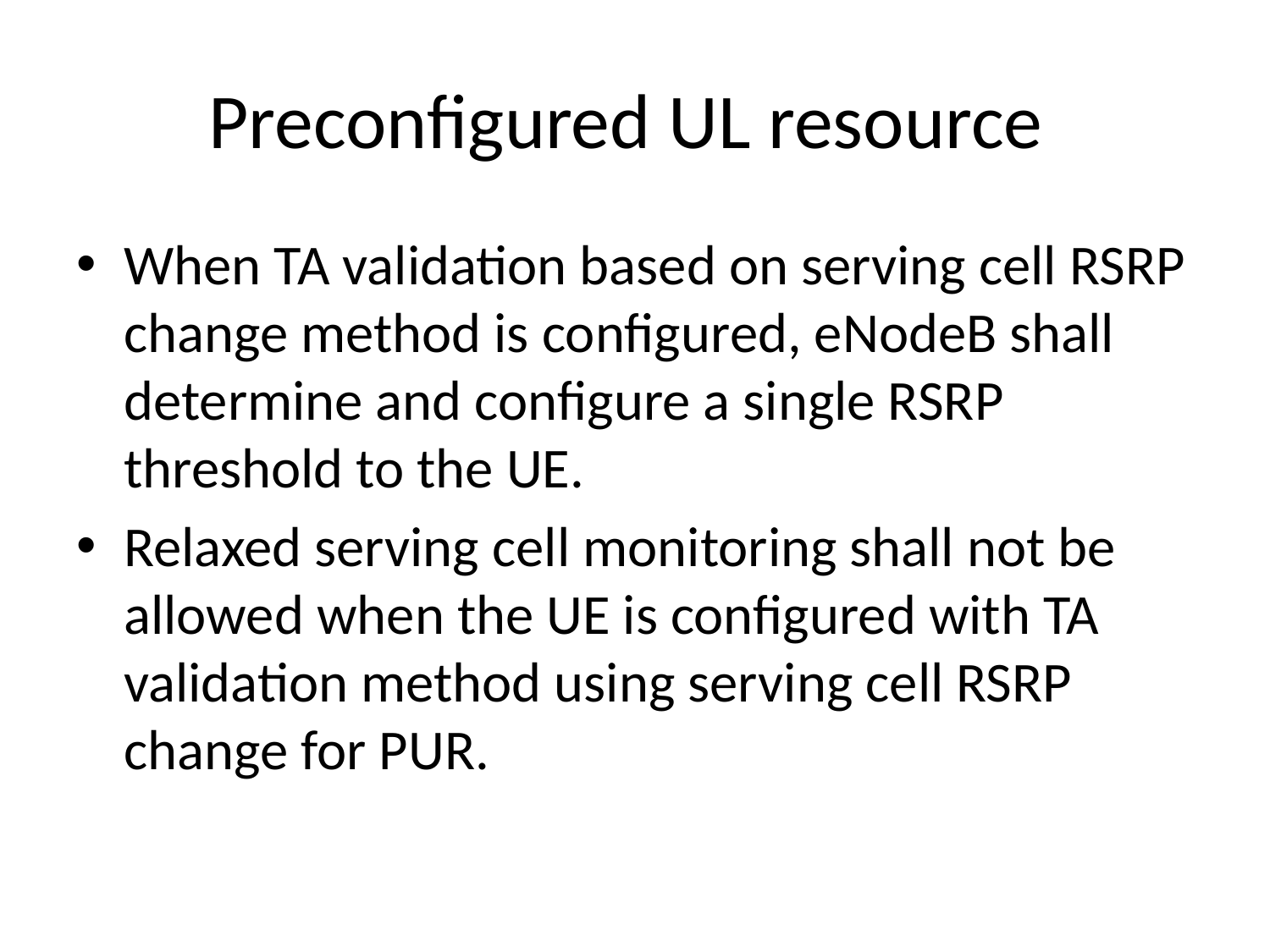

# Preconfigured UL resource
When TA validation based on serving cell RSRP change method is configured, eNodeB shall determine and configure a single RSRP threshold to the UE.
Relaxed serving cell monitoring shall not be allowed when the UE is configured with TA validation method using serving cell RSRP change for PUR.